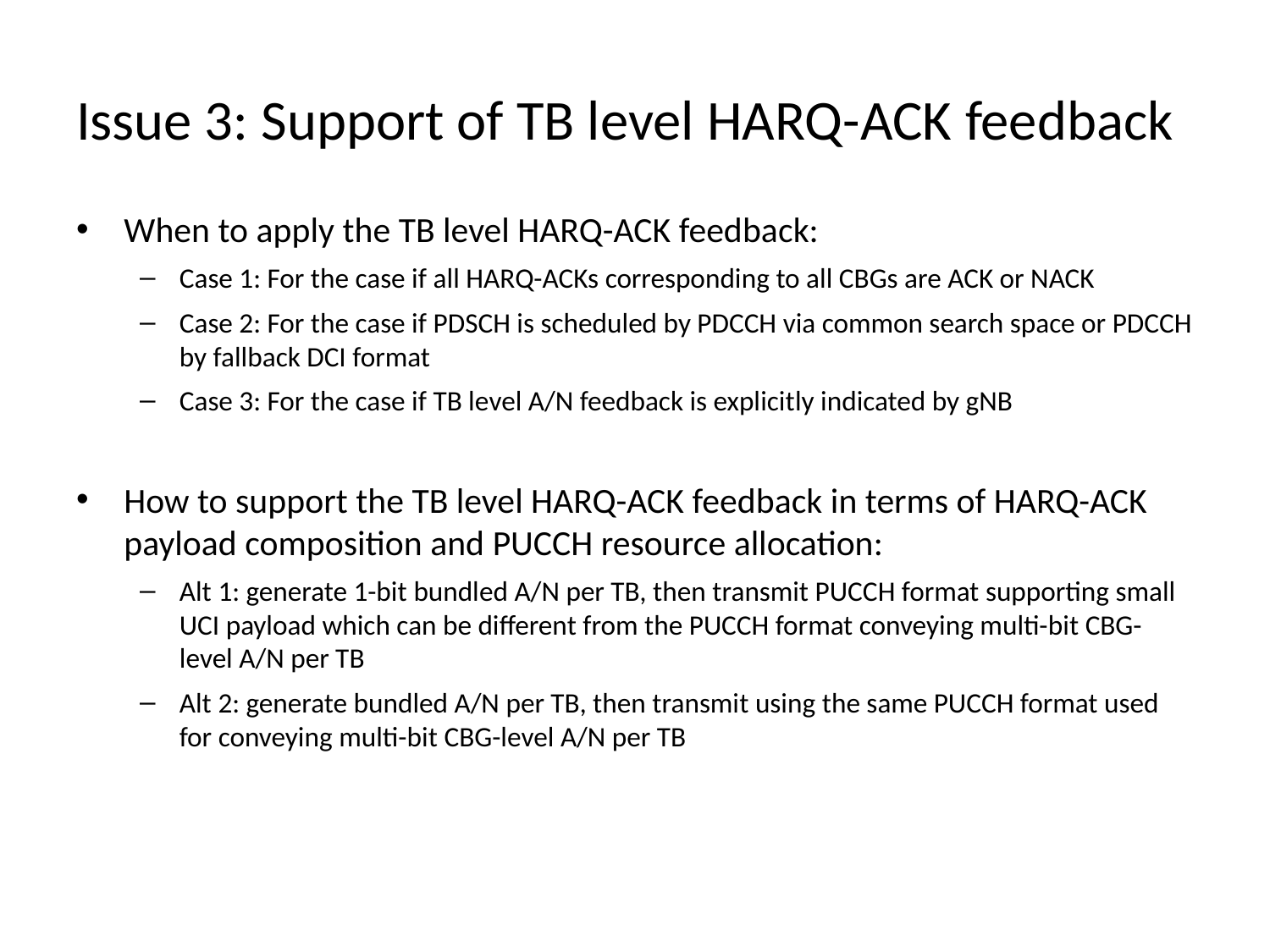

# Issue 3: Support of TB level HARQ-ACK feedback
When to apply the TB level HARQ-ACK feedback:
Case 1: For the case if all HARQ-ACKs corresponding to all CBGs are ACK or NACK
Case 2: For the case if PDSCH is scheduled by PDCCH via common search space or PDCCH by fallback DCI format
Case 3: For the case if TB level A/N feedback is explicitly indicated by gNB

How to support the TB level HARQ-ACK feedback in terms of HARQ-ACK payload composition and PUCCH resource allocation:
Alt 1: generate 1-bit bundled A/N per TB, then transmit PUCCH format supporting small UCI payload which can be different from the PUCCH format conveying multi-bit CBG-level A/N per TB
Alt 2: generate bundled A/N per TB, then transmit using the same PUCCH format used for conveying multi-bit CBG-level A/N per TB